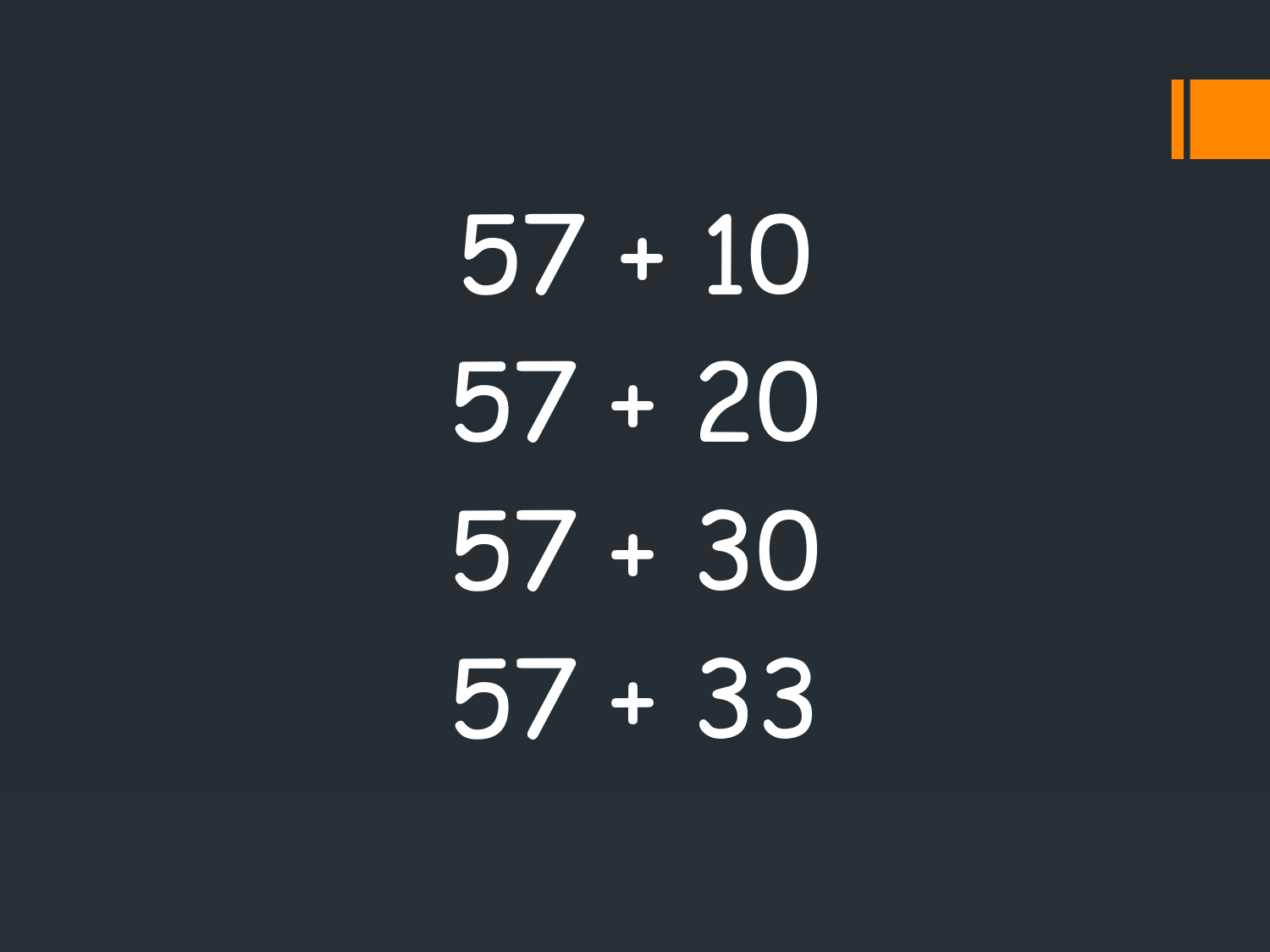

57 + 10
57 + 20
57 + 30
57 + 33